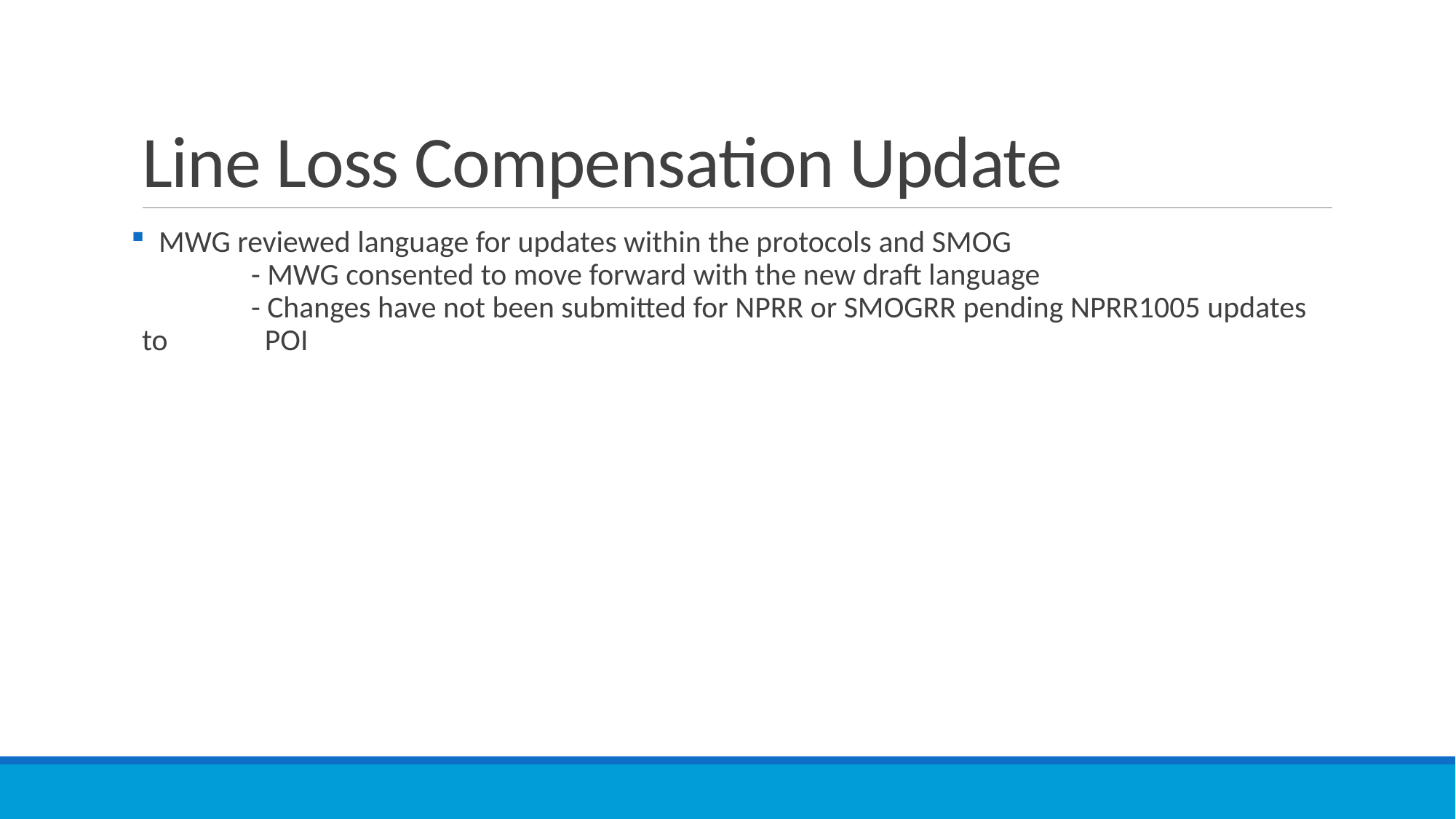

# Line Loss Compensation Update
  MWG reviewed language for updates within the protocols and SMOG
	- MWG consented to move forward with the new draft language
	- Changes have not been submitted for NPRR or SMOGRR pending NPRR1005 updates to    	  POI